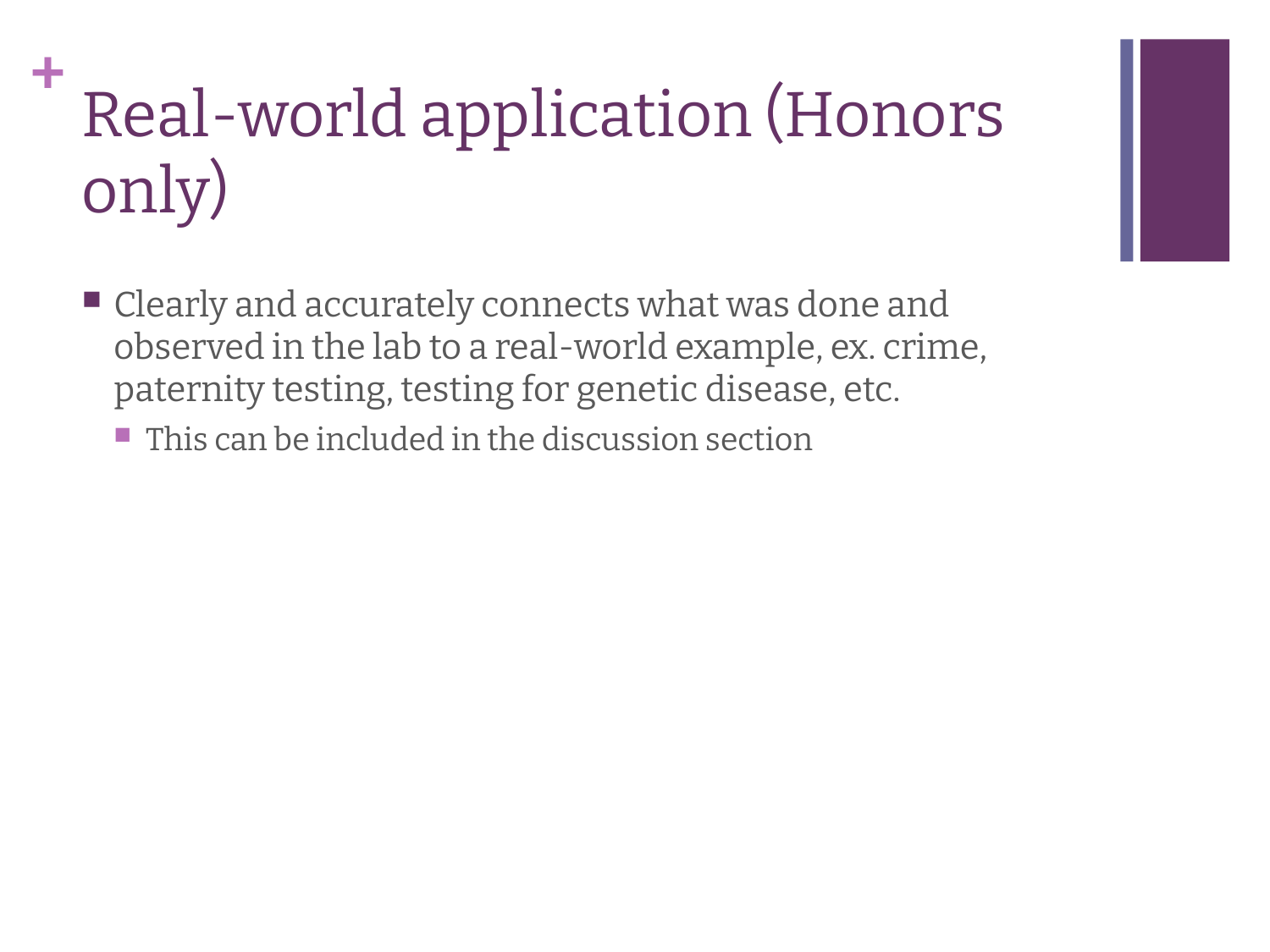

# Real-world application (Honors only)
Clearly and accurately connects what was done and observed in the lab to a real-world example, ex. crime, paternity testing, testing for genetic disease, etc.
This can be included in the discussion section